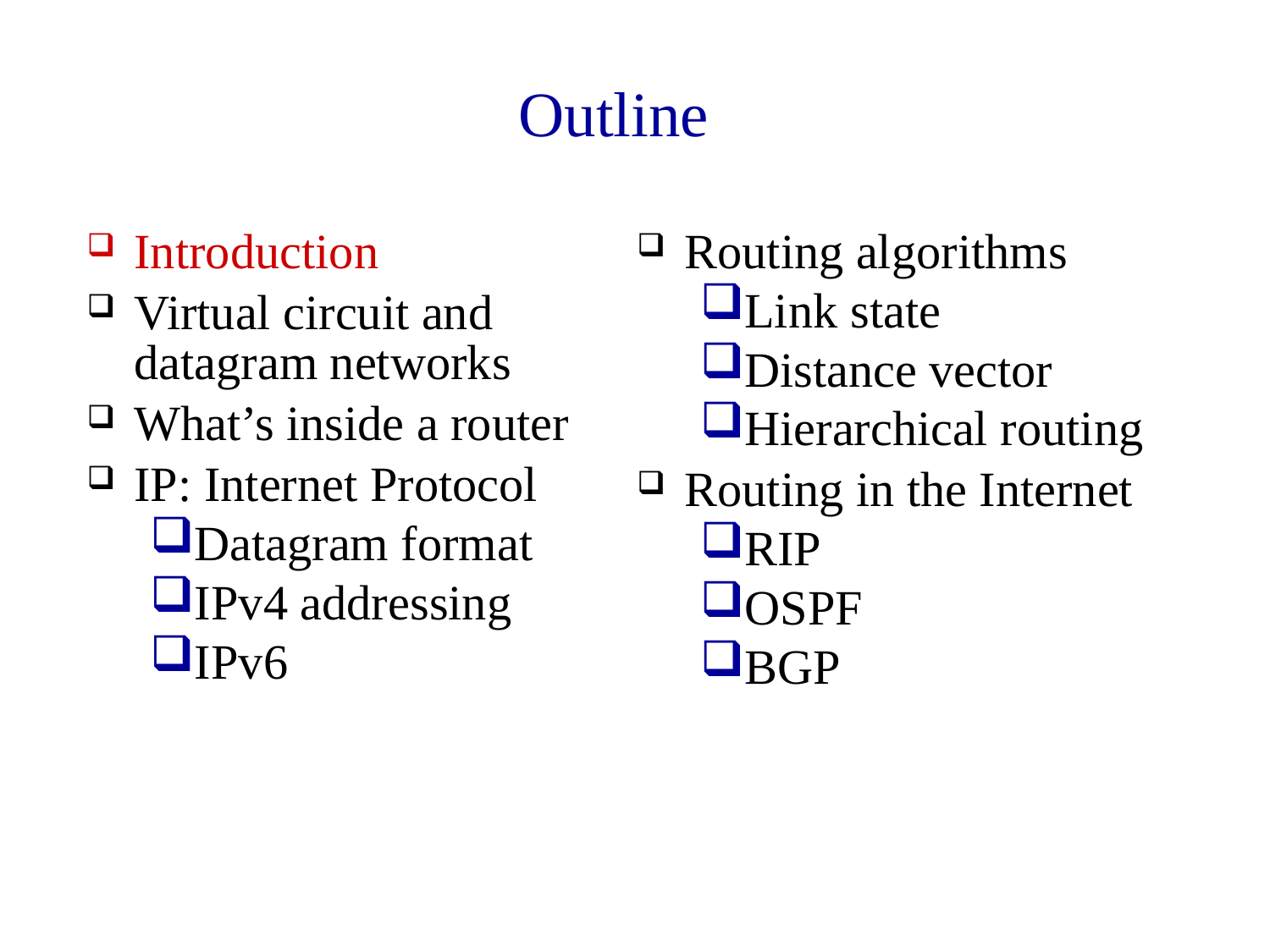

Outline
Introduction
Virtual circuit and datagram networks
What’s inside a router
IP: Internet Protocol
Datagram format
IPv4 addressing
IPv6
Routing algorithms
Link state
Distance vector
Hierarchical routing
Routing in the Internet
RIP
OSPF
BGP